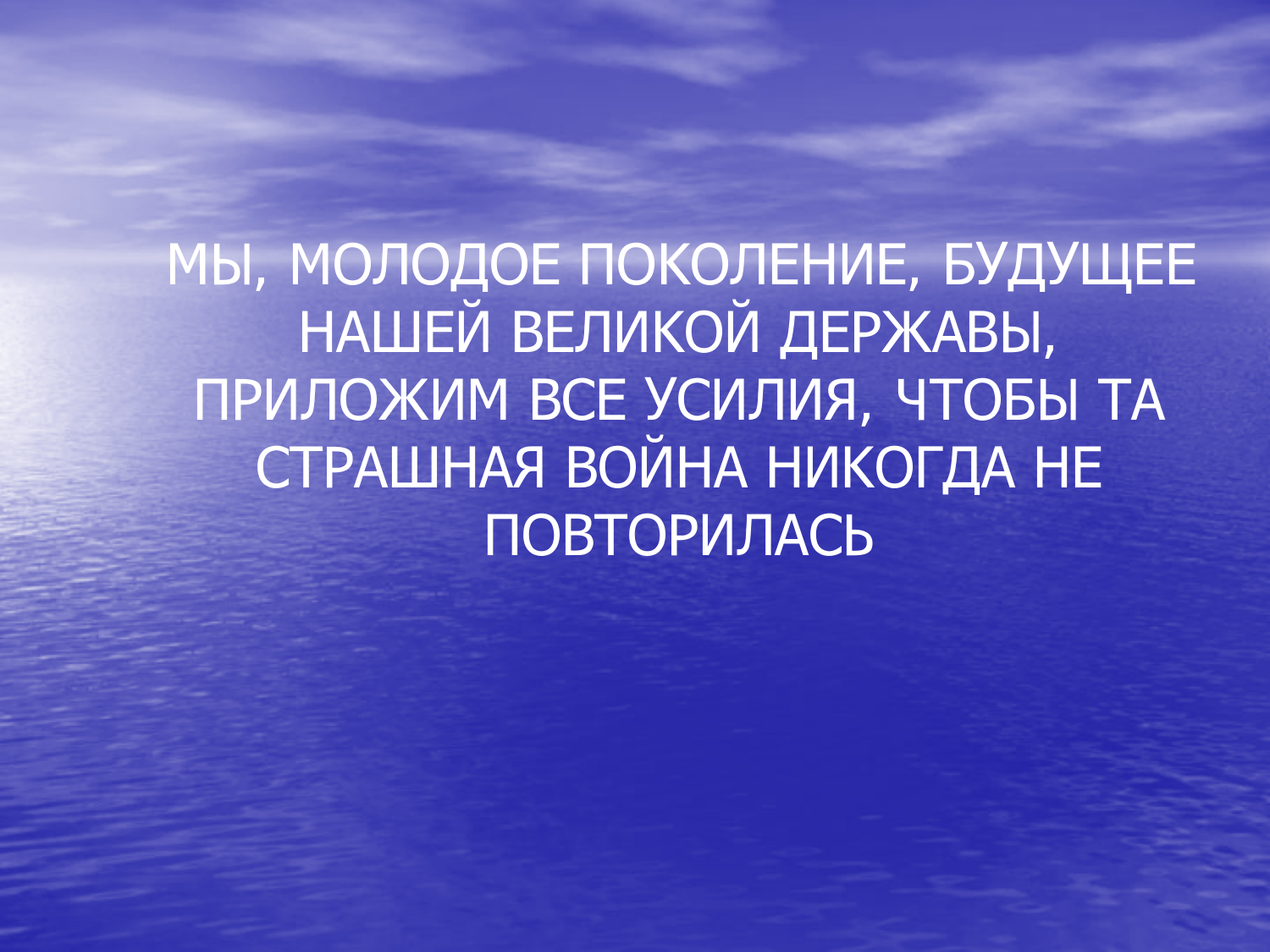

МЫ, МОЛОДОЕ ПОКОЛЕНИЕ, БУДУЩЕЕ НАШЕЙ ВЕЛИКОЙ ДЕРЖАВЫ, ПРИЛОЖИМ ВСЕ УСИЛИЯ, ЧТОБЫ ТА СТРАШНАЯ ВОЙНА НИКОГДА НЕ ПОВТОРИЛАСЬ